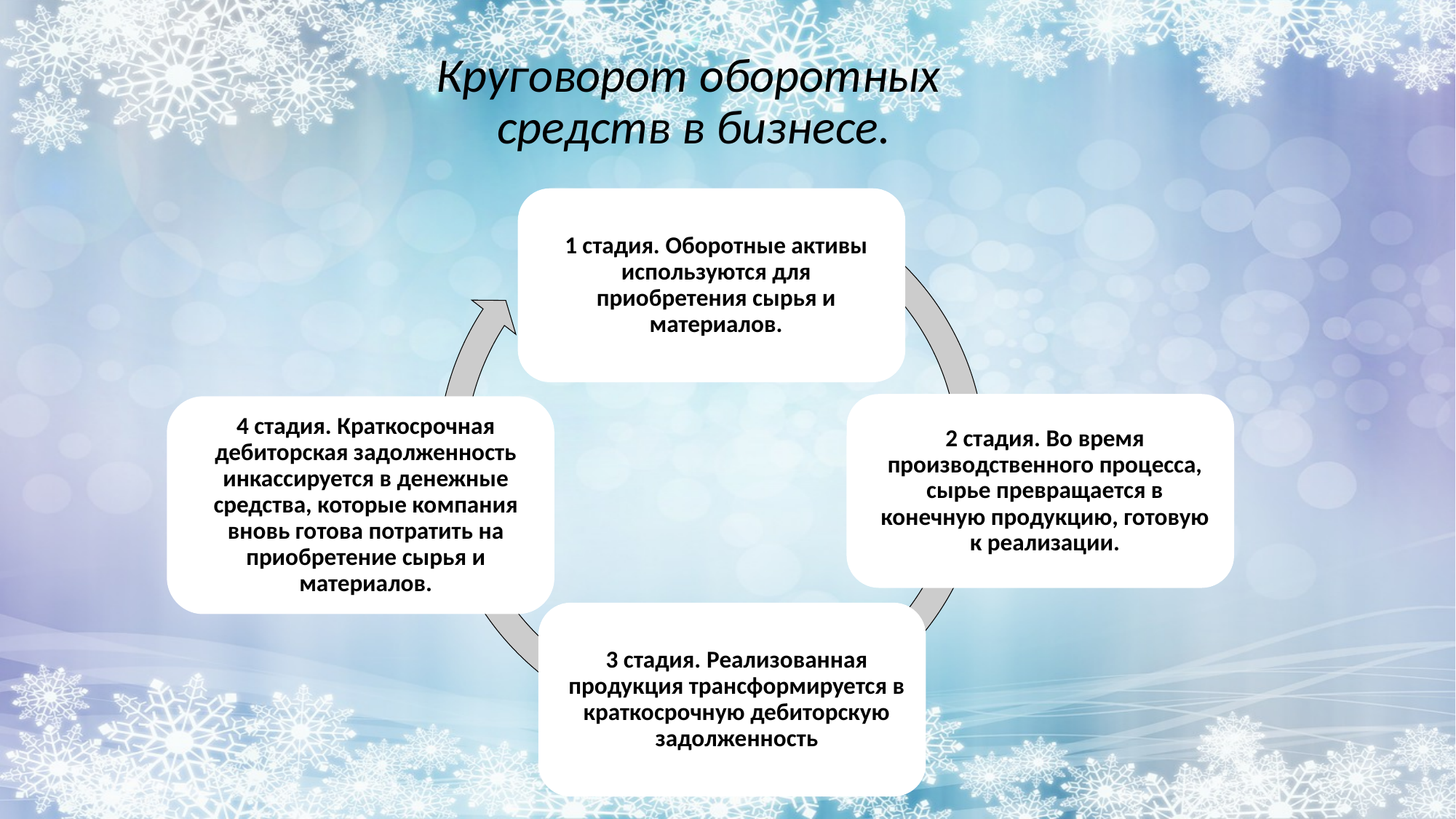

# Круговорот оборотных средств в бизнесе.
1 стадия. Оборотные активы используются для приобретения сырья и материалов.
2 стадия. Во время производственного процесса, сырье превращается в конечную продукцию, готовую к реализации.
3 стадия. Реализованная продукция трансформируется в краткосрочную дебиторскую задолженность
4 стадия. Краткосрочная дебиторская задолженность инкассируется в денежные средства, которые компания вновь готова потратить на приобретение сырья и материалов.